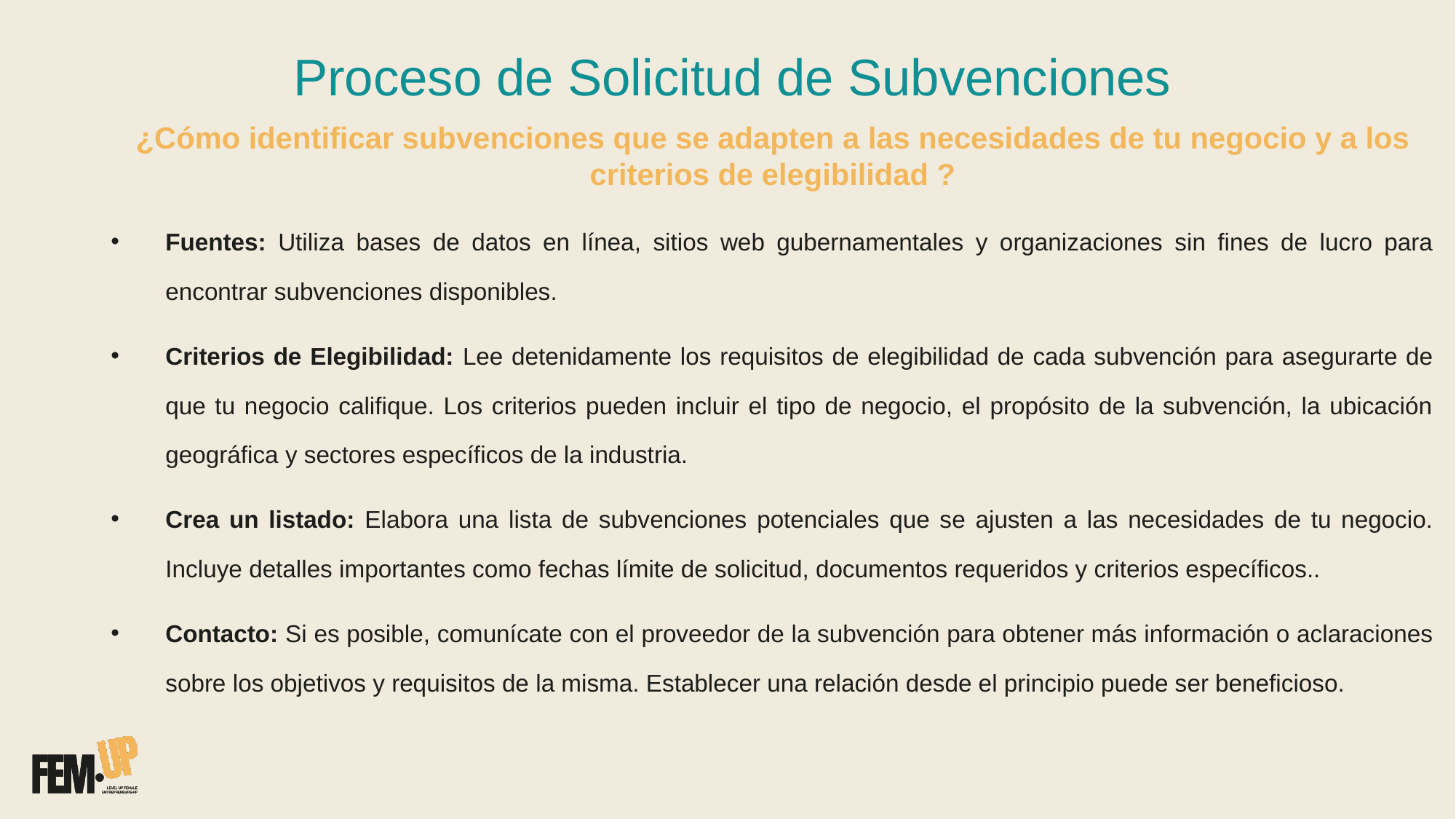

# Proceso de Solicitud de Subvenciones
¿Cómo identificar subvenciones que se adapten a las necesidades de tu negocio y a los criterios de elegibilidad ?
Fuentes: Utiliza bases de datos en línea, sitios web gubernamentales y organizaciones sin fines de lucro para encontrar subvenciones disponibles.
Criterios de Elegibilidad: Lee detenidamente los requisitos de elegibilidad de cada subvención para asegurarte de que tu negocio califique. Los criterios pueden incluir el tipo de negocio, el propósito de la subvención, la ubicación geográfica y sectores específicos de la industria.
Crea un listado: Elabora una lista de subvenciones potenciales que se ajusten a las necesidades de tu negocio. Incluye detalles importantes como fechas límite de solicitud, documentos requeridos y criterios específicos..
Contacto: Si es posible, comunícate con el proveedor de la subvención para obtener más información o aclaraciones sobre los objetivos y requisitos de la misma. Establecer una relación desde el principio puede ser beneficioso.